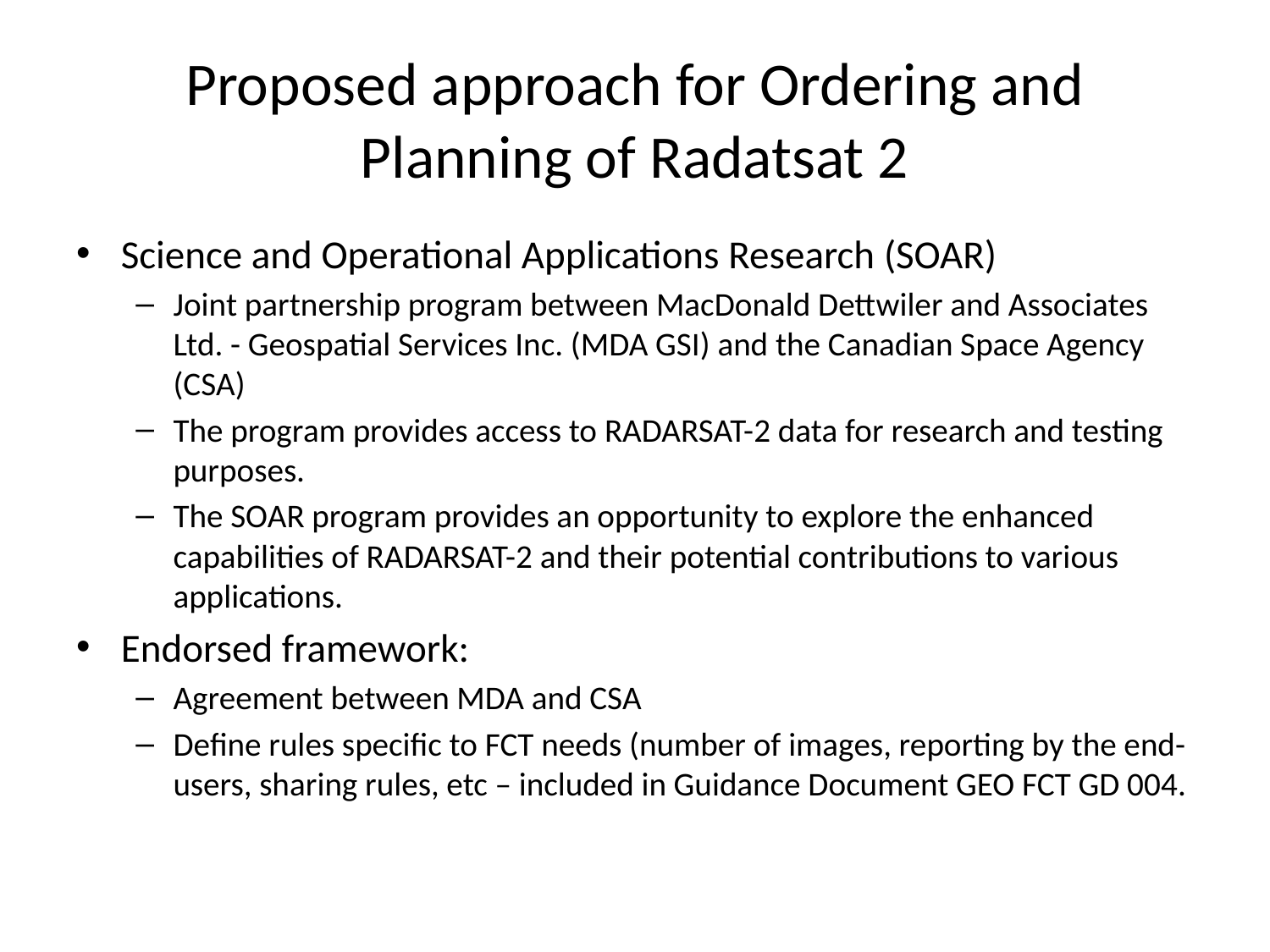

# Proposed approach for Ordering and Planning of Radatsat 2
Science and Operational Applications Research (SOAR)
Joint partnership program between MacDonald Dettwiler and Associates Ltd. - Geospatial Services Inc. (MDA GSI) and the Canadian Space Agency (CSA)
The program provides access to RADARSAT-2 data for research and testing purposes.
The SOAR program provides an opportunity to explore the enhanced capabilities of RADARSAT-2 and their potential contributions to various applications.
Endorsed framework:
Agreement between MDA and CSA
Define rules specific to FCT needs (number of images, reporting by the end-users, sharing rules, etc – included in Guidance Document GEO FCT GD 004.